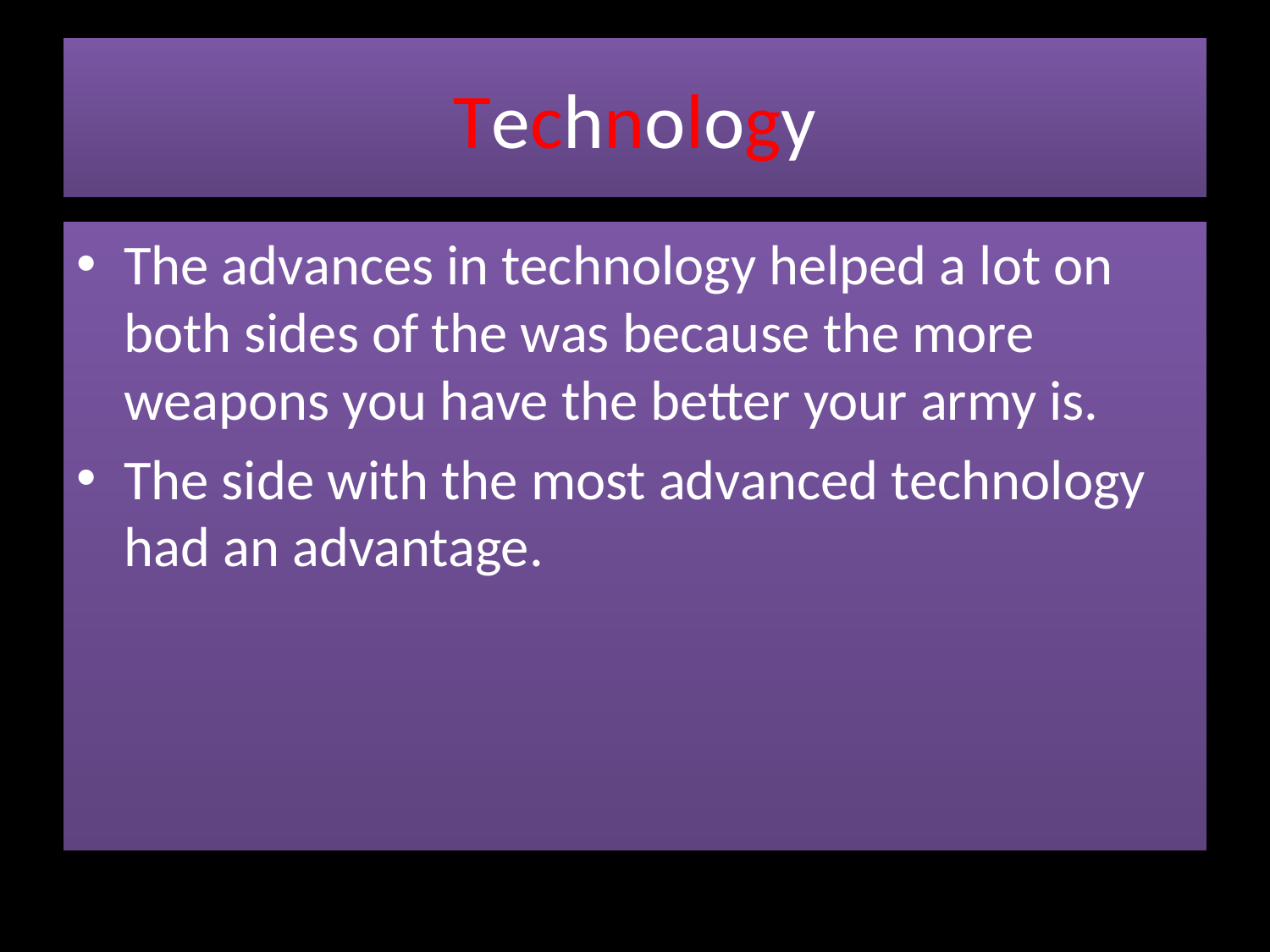

# Technology
The advances in technology helped a lot on both sides of the was because the more weapons you have the better your army is.
The side with the most advanced technology had an advantage.